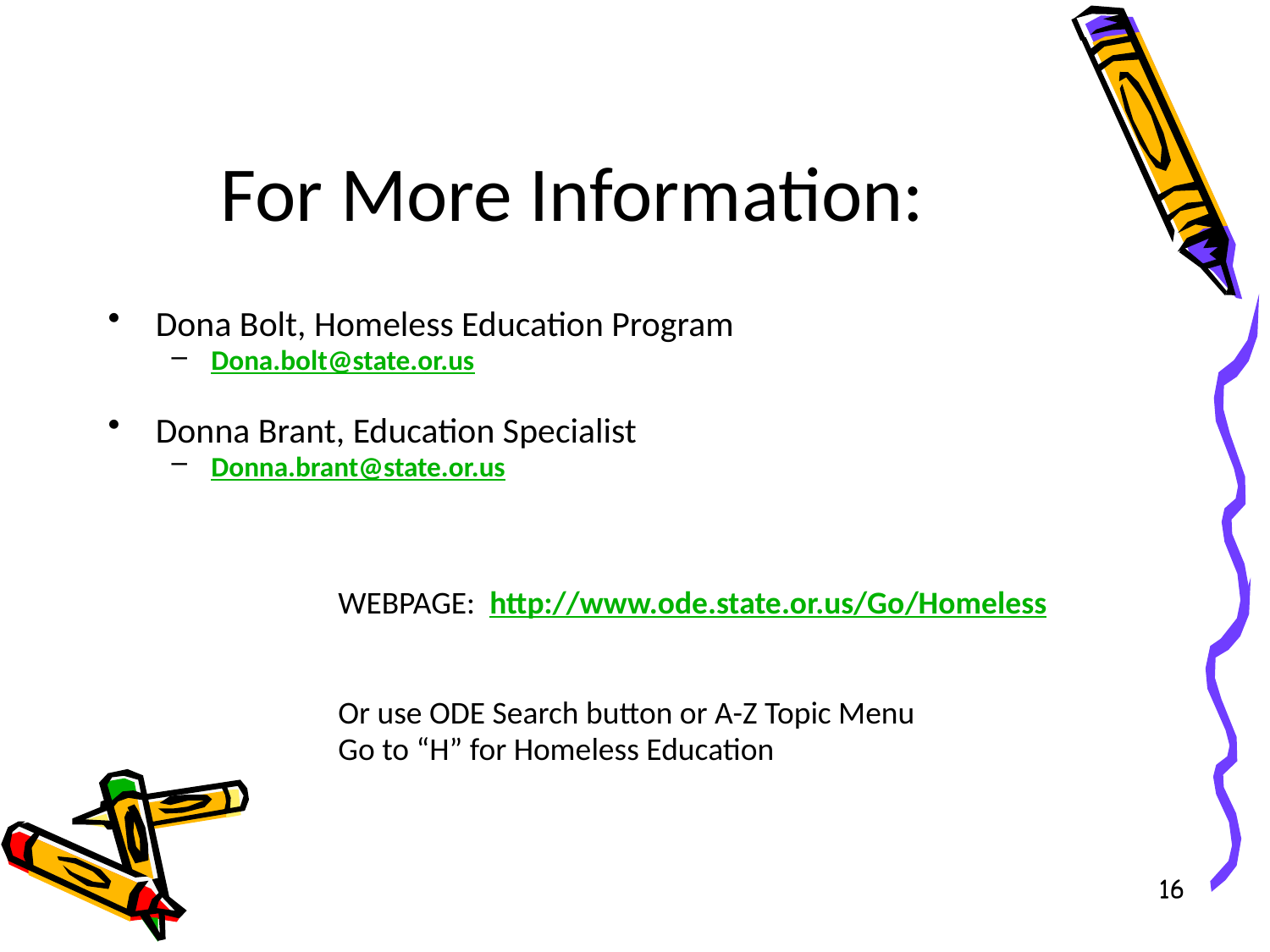

# For More Information:

Dona Bolt, Homeless Education Program
Dona.bolt@state.or.us

Donna Brant, Education Specialist
Donna.brant@state.or.us

		WEBPAGE:  http://www.ode.state.or.us/Go/Homeless

		Or use ODE Search button or A-Z Topic Menu
		Go to “H” for Homeless Education
16